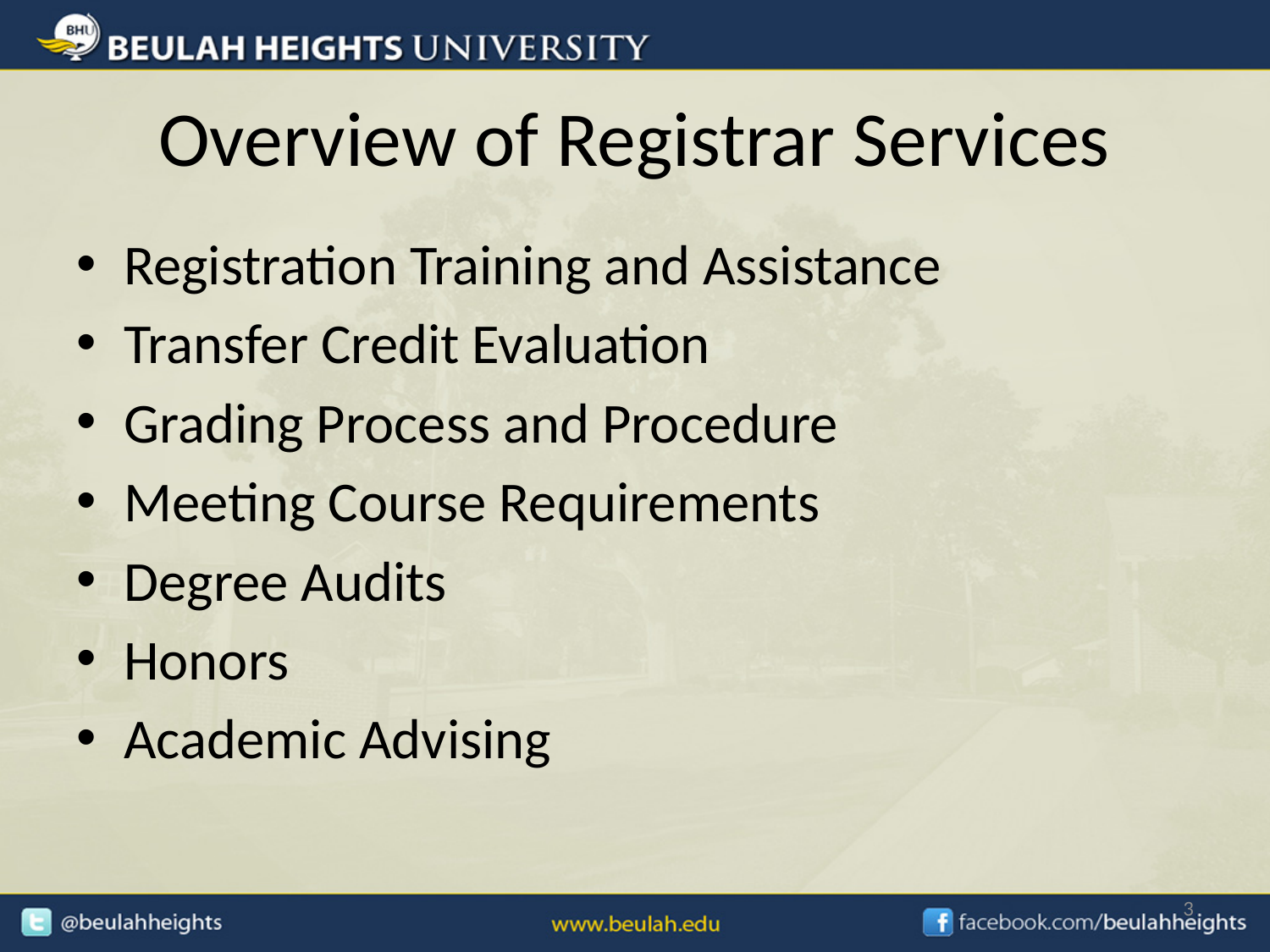

# Overview of Registrar Services
Registration Training and Assistance
Transfer Credit Evaluation
Grading Process and Procedure
Meeting Course Requirements
Degree Audits
Honors
Academic Advising

3